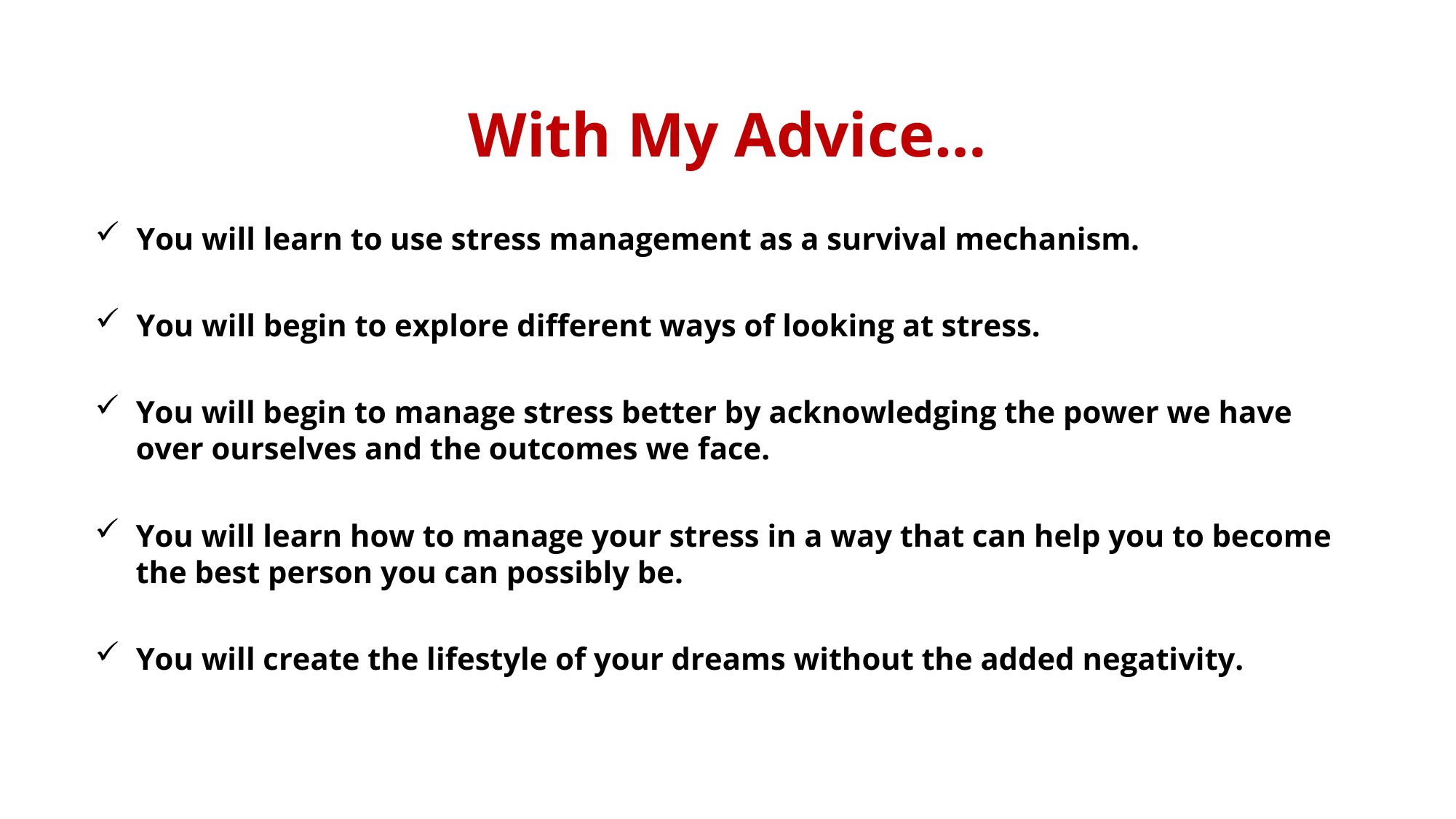

With My Advice…
You will learn to use stress management as a survival mechanism.
You will begin to explore different ways of looking at stress.
You will begin to manage stress better by acknowledging the power we have over ourselves and the outcomes we face.
You will learn how to manage your stress in a way that can help you to become the best person you can possibly be.
You will create the lifestyle of your dreams without the added negativity.